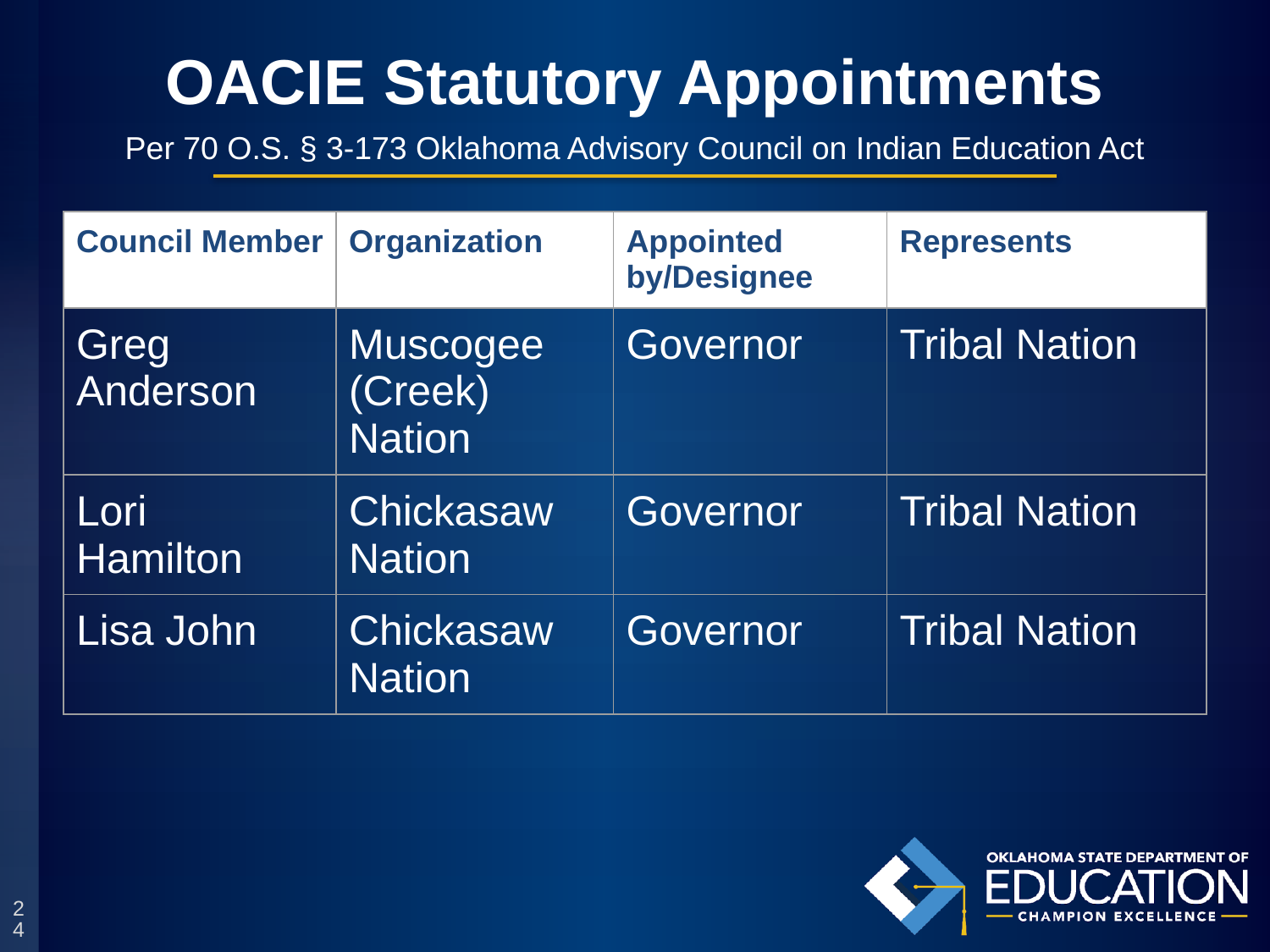

# OACIE Statutory Appointments
Per 70 O.S. § 3-173 Oklahoma Advisory Council on Indian Education Act
| Council Member | Organization | Appointed by/Designee | Represents |
| --- | --- | --- | --- |
| Greg Anderson | Muscogee (Creek) Nation | Governor | Tribal Nation |
| Lori Hamilton | Chickasaw Nation | Governor | Tribal Nation |
| Lisa John | Chickasaw Nation | Governor | Tribal Nation |
24